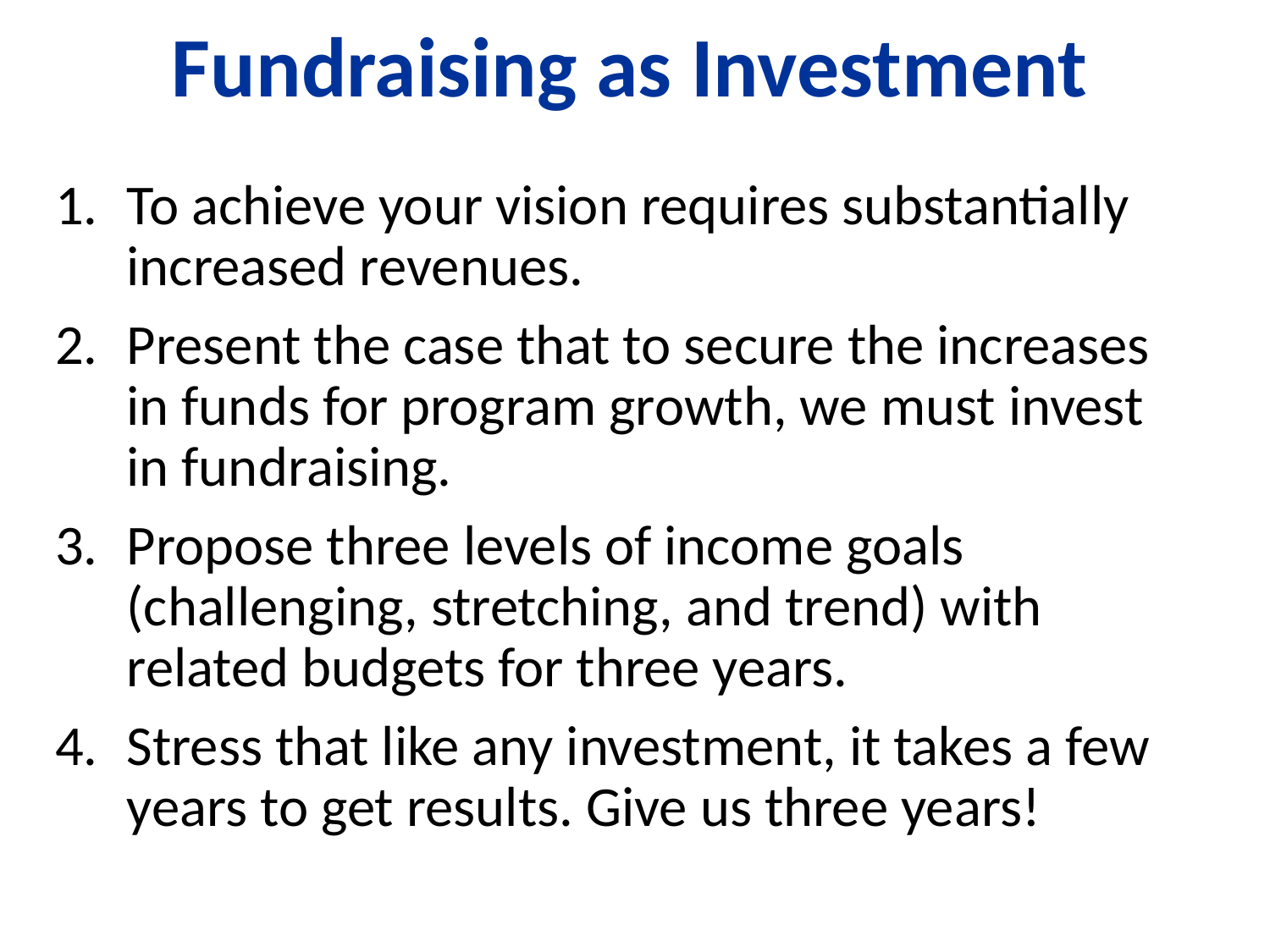

# Fundraising as Investment
To achieve your vision requires substantially increased revenues.
Present the case that to secure the increases in funds for program growth, we must invest in fundraising.
Propose three levels of income goals (challenging, stretching, and trend) with related budgets for three years.
Stress that like any investment, it takes a few years to get results. Give us three years!